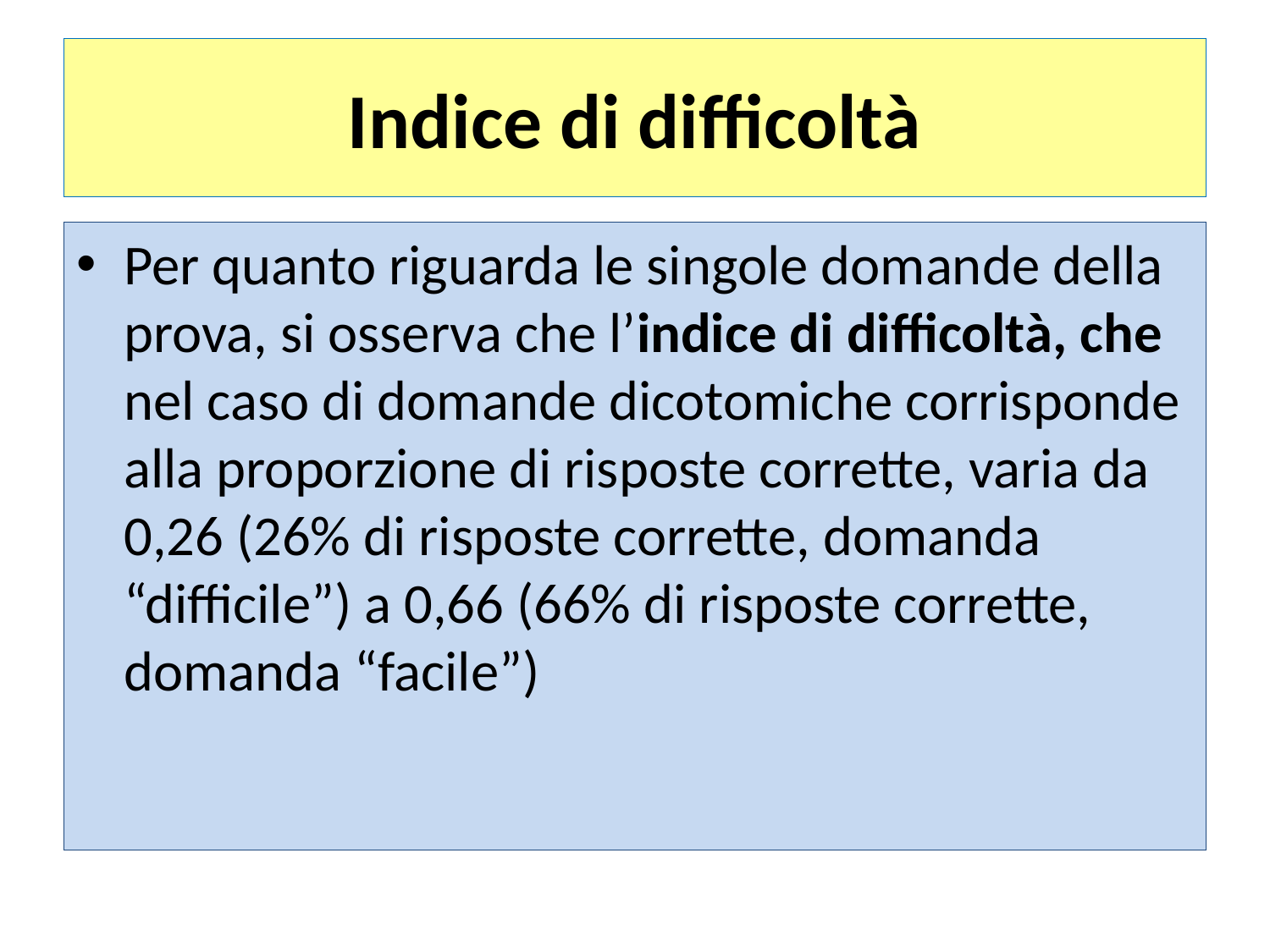

# Indice di difficoltà
Per quanto riguarda le singole domande della prova, si osserva che l’indice di difficoltà, che nel caso di domande dicotomiche corrisponde alla proporzione di risposte corrette, varia da 0,26 (26% di risposte corrette, domanda “difficile”) a 0,66 (66% di risposte corrette, domanda “facile”)